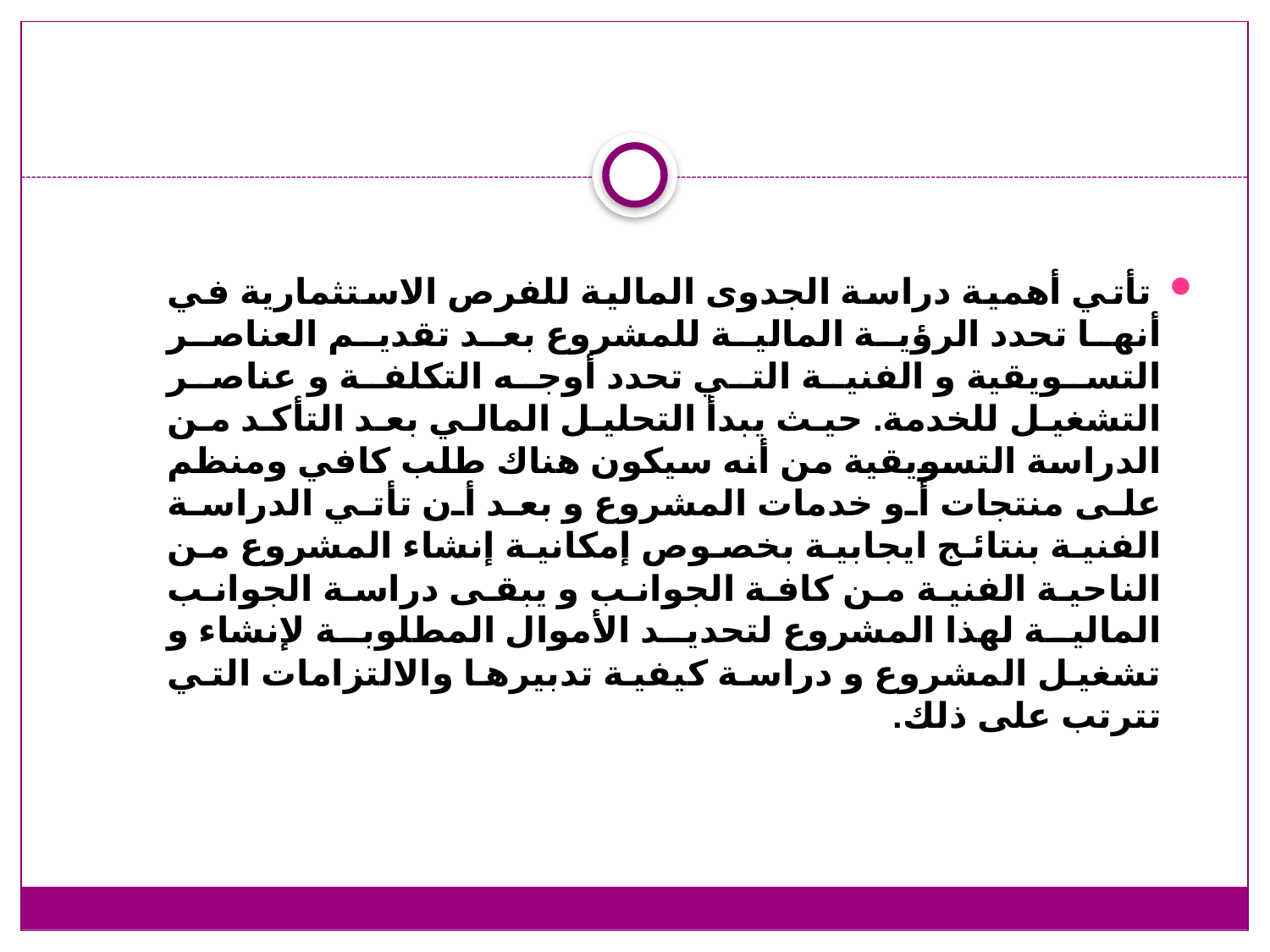

تأتي أهمية دراسة الجدوى المالية للفرص الاستثمارية في أنها تحدد الرؤية المالية للمشروع بعد تقديم العناصر التسويقية و الفنية التي تحدد أوجه التكلفة و عناصر التشغيل للخدمة. حيث يبدأ التحليل المالي بعد التأكد من الدراسة التسويقية من أنه سيكون هناك طلب كافي ومنظم على منتجات أو خدمات المشروع و بعد أن تأتي الدراسة الفنية بنتائج ايجابية بخصوص إمكانية إنشاء المشروع من الناحية الفنية من كافة الجوانب و يبقى دراسة الجوانب المالية لهذا المشروع لتحديد الأموال المطلوبة لإنشاء و تشغيل المشروع و دراسة كيفية تدبيرها والالتزامات التي تترتب على ذلك.